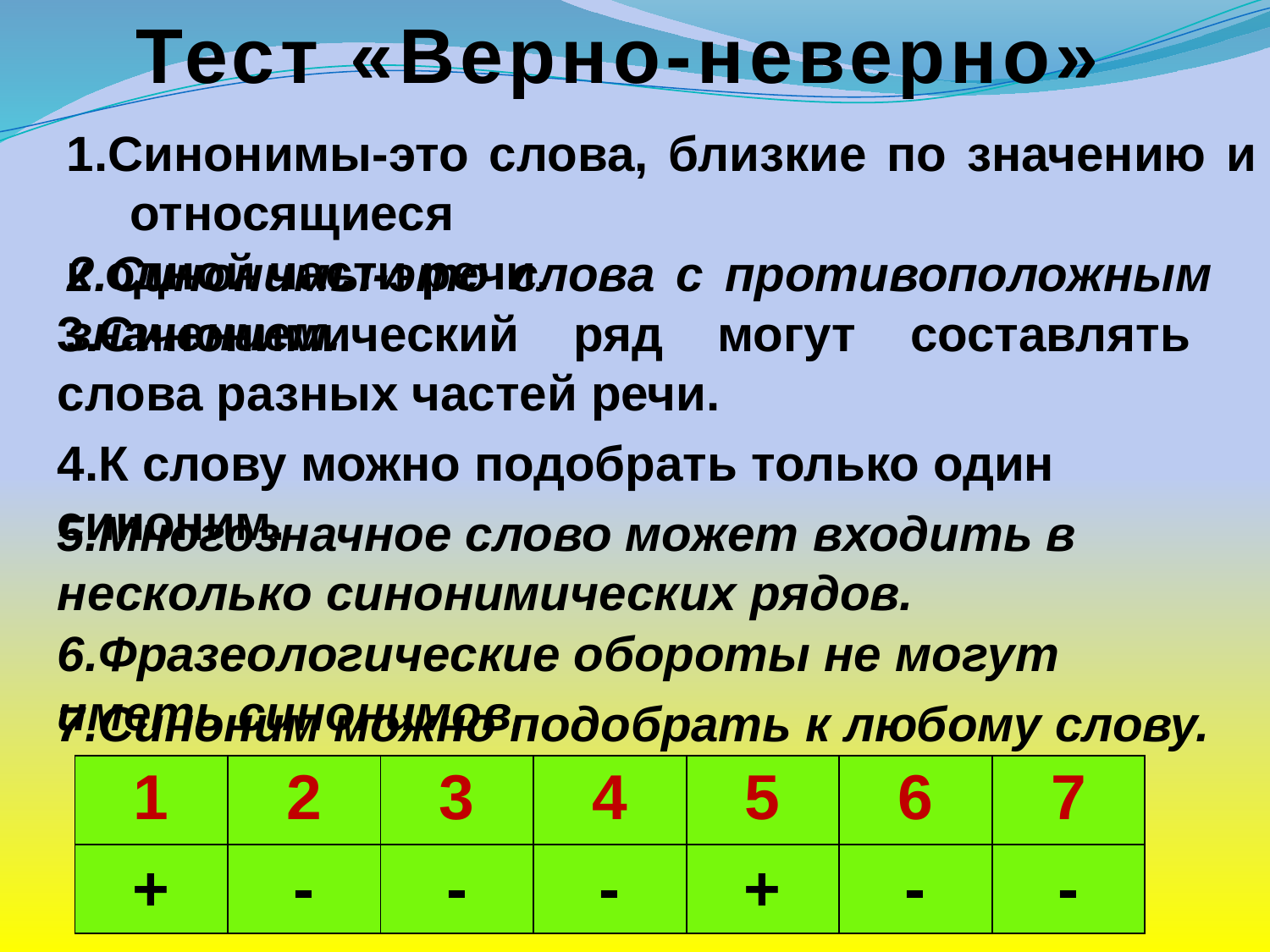

Тест «Верно-неверно»
1.Синонимы-это слова, близкие по значению и относящиеся
к одной части речи.
2.Синонимы-это слова с противоположным значением.

3.Синонимический ряд могут составлять слова разных частей речи.
4.К слову можно подобрать только один синоним.
5.Многозначное слово может входить в несколько синонимических рядов.

6.Фразеологические обороты не могут иметь синонимов.

7.Синоним можно подобрать к любому слову.

| 1 | 2 | 3 | 4 | 5 | 6 | 7 |
| --- | --- | --- | --- | --- | --- | --- |
| + | - | - | - | + | - | - |